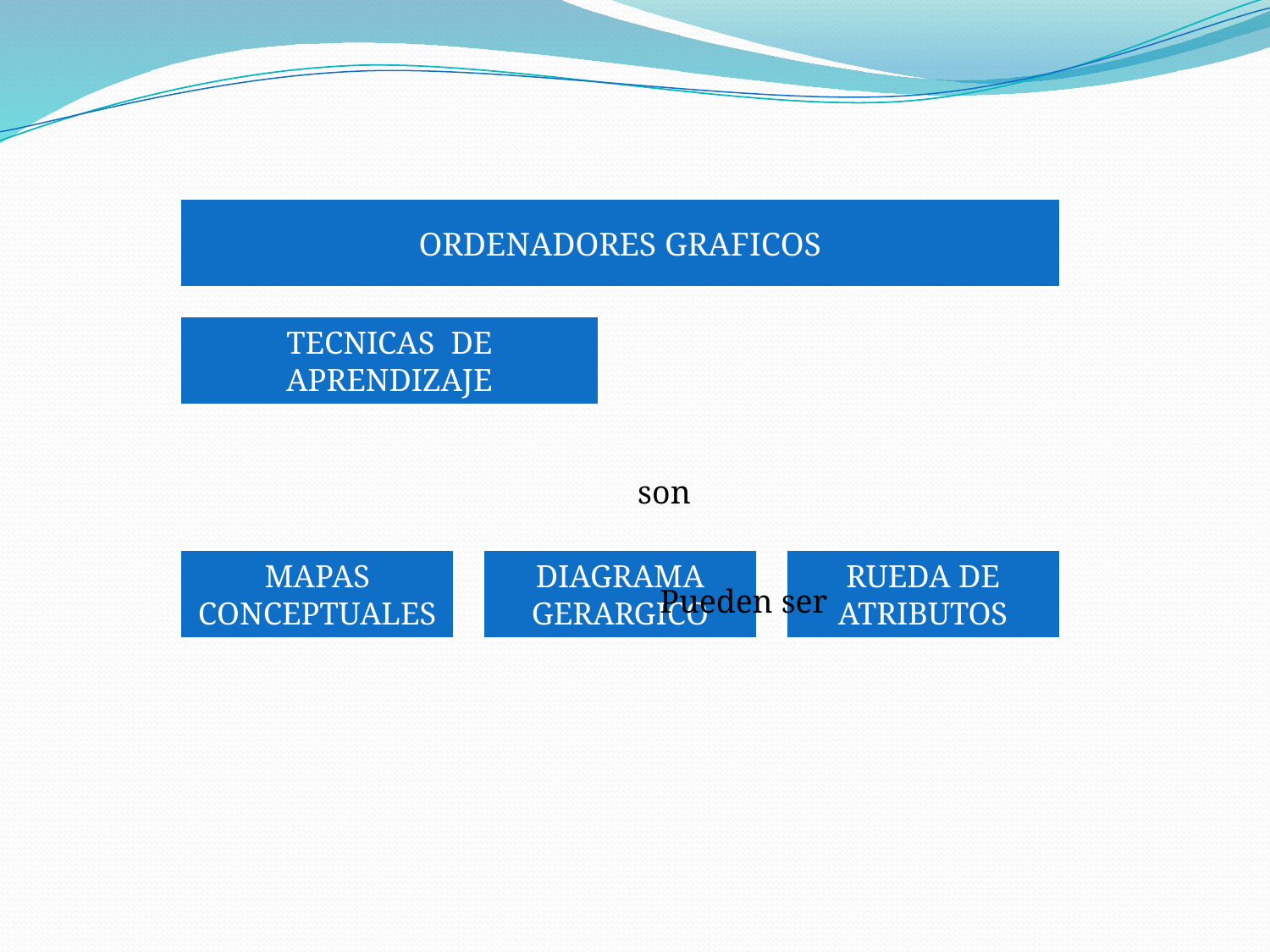

ORDENADORES GRAFICOS
TECNICAS  DE APRENDIZAJE
MAPAS CONCEPTUALES
son
Pueden ser